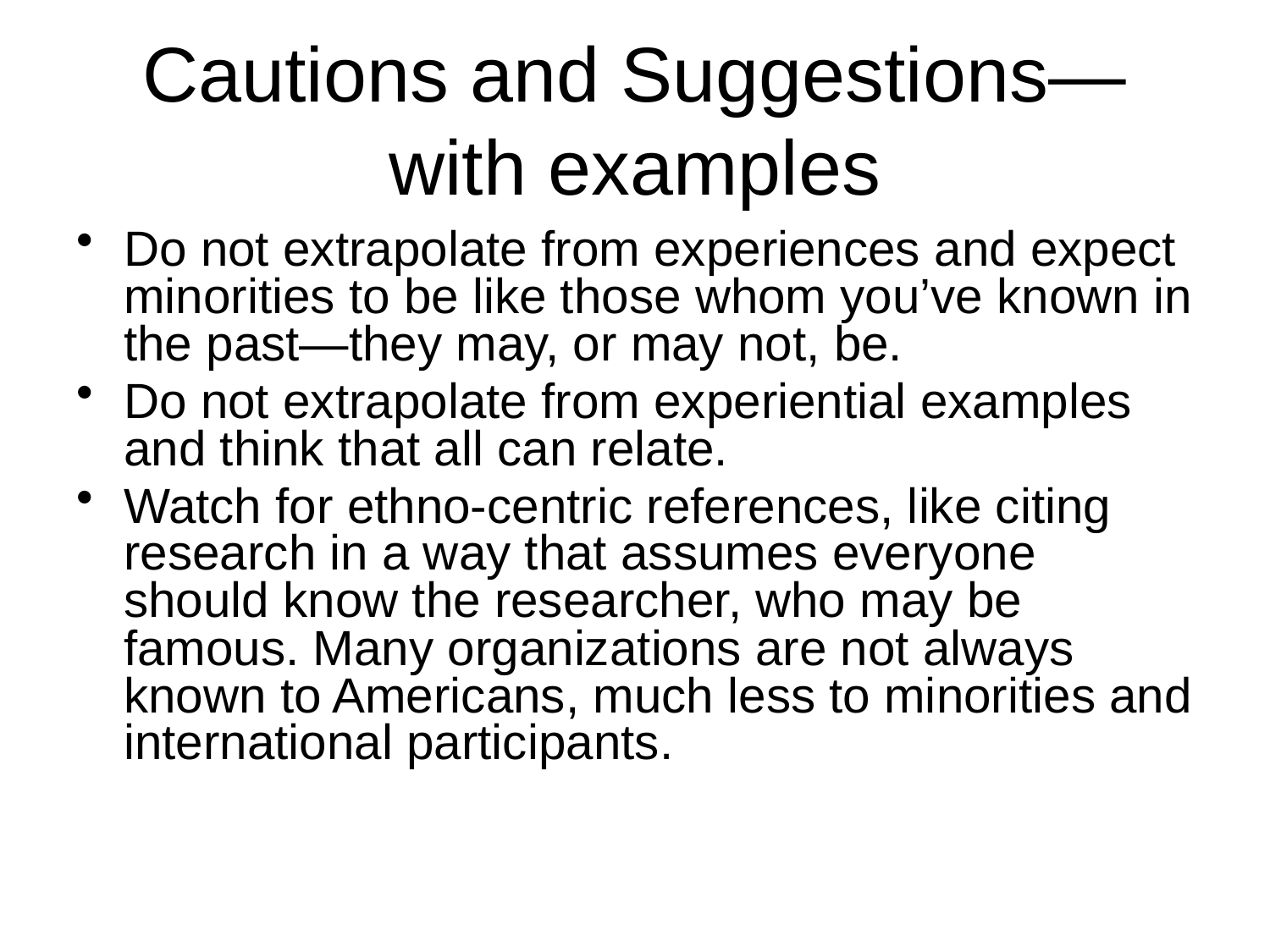

# Cautions and Suggestions—with examples
Do not extrapolate from experiences and expect minorities to be like those whom you’ve known in the past—they may, or may not, be.
Do not extrapolate from experiential examples and think that all can relate.
Watch for ethno-centric references, like citing research in a way that assumes everyone should know the researcher, who may be famous. Many organizations are not always known to Americans, much less to minorities and international participants.